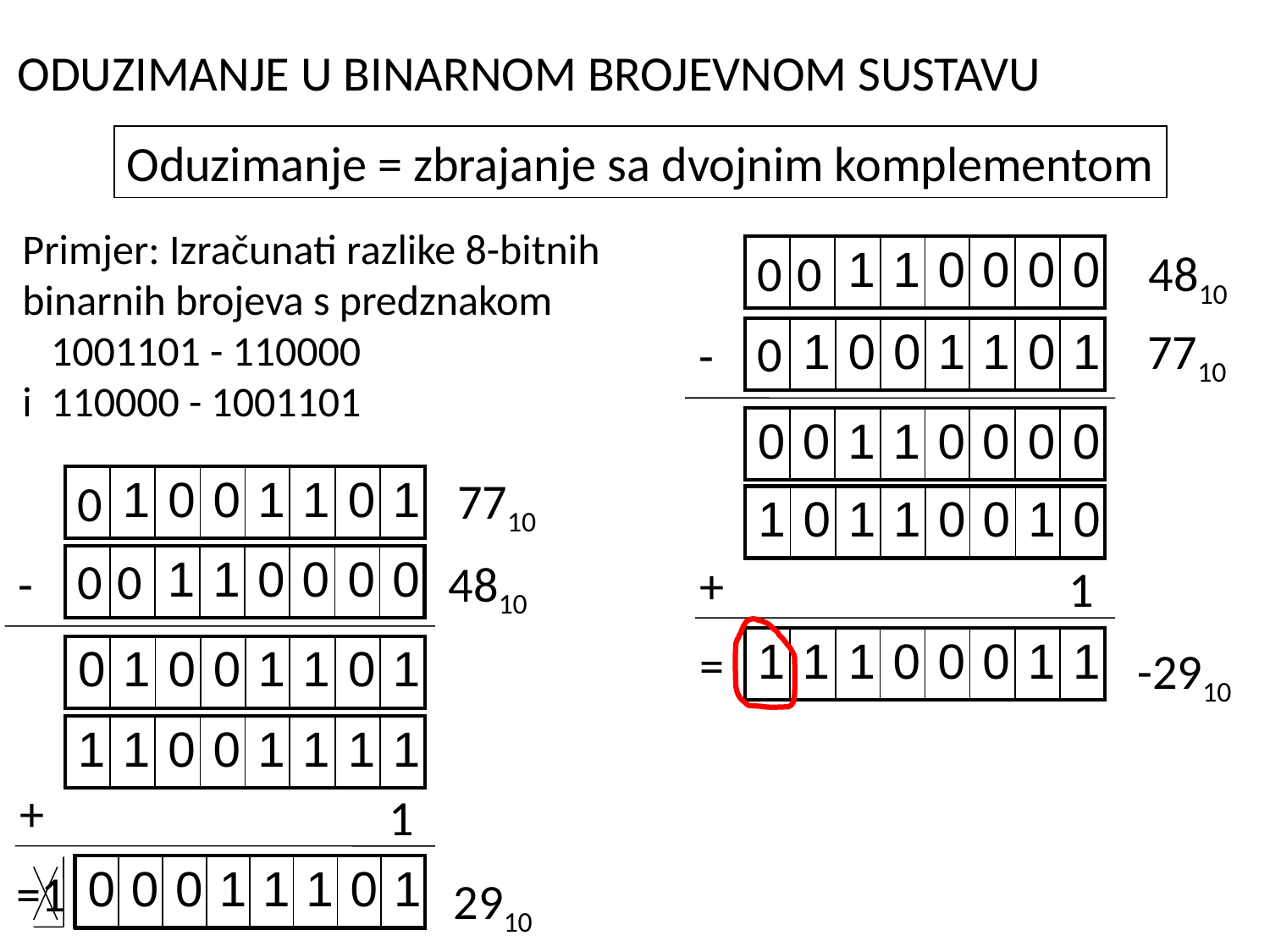

ODUZIMANJE U BINARNOM BROJEVNOM SUSTAVU
Oduzimanje = zbrajanje sa dvojnim komplementom
Primjer: Izračunati razlike 8-bitnih binarnih brojeva s predznakom
   1001101 - 110000
i  110000 - 1001101
|  |  | 1 | 1 | 0 | 0 | 0 | 0 |
| --- | --- | --- | --- | --- | --- | --- | --- |
0
0
 4810
7710
0
-
|  | 1 | 0 | 0 | 1 | 1 | 0 | 1 |
| --- | --- | --- | --- | --- | --- | --- | --- |

| 0 | 0 | 1 | 1 | 0 | 0 | 0 | 0 |
| --- | --- | --- | --- | --- | --- | --- | --- |
7710
|  | 1 | 0 | 0 | 1 | 1 | 0 | 1 |
| --- | --- | --- | --- | --- | --- | --- | --- |
0
| 1 | 0 | 1 | 1 | 0 | 0 | 1 | 0 |
| --- | --- | --- | --- | --- | --- | --- | --- |
0
0
-
|  |  | 1 | 1 | 0 | 0 | 0 | 0 |
| --- | --- | --- | --- | --- | --- | --- | --- |
 4810
+
 1

=
| 1 | 1 | 1 | 0 | 0 | 0 | 1 | 1 |
| --- | --- | --- | --- | --- | --- | --- | --- |
-2910
| 0 | 1 | 0 | 0 | 1 | 1 | 0 | 1 |
| --- | --- | --- | --- | --- | --- | --- | --- |
| 1 | 1 | 0 | 0 | 1 | 1 | 1 | 1 |
| --- | --- | --- | --- | --- | --- | --- | --- |
+
 1

=1
| 0 | 0 | 0 | 1 | 1 | 1 | 0 | 1 |
| --- | --- | --- | --- | --- | --- | --- | --- |

 2910